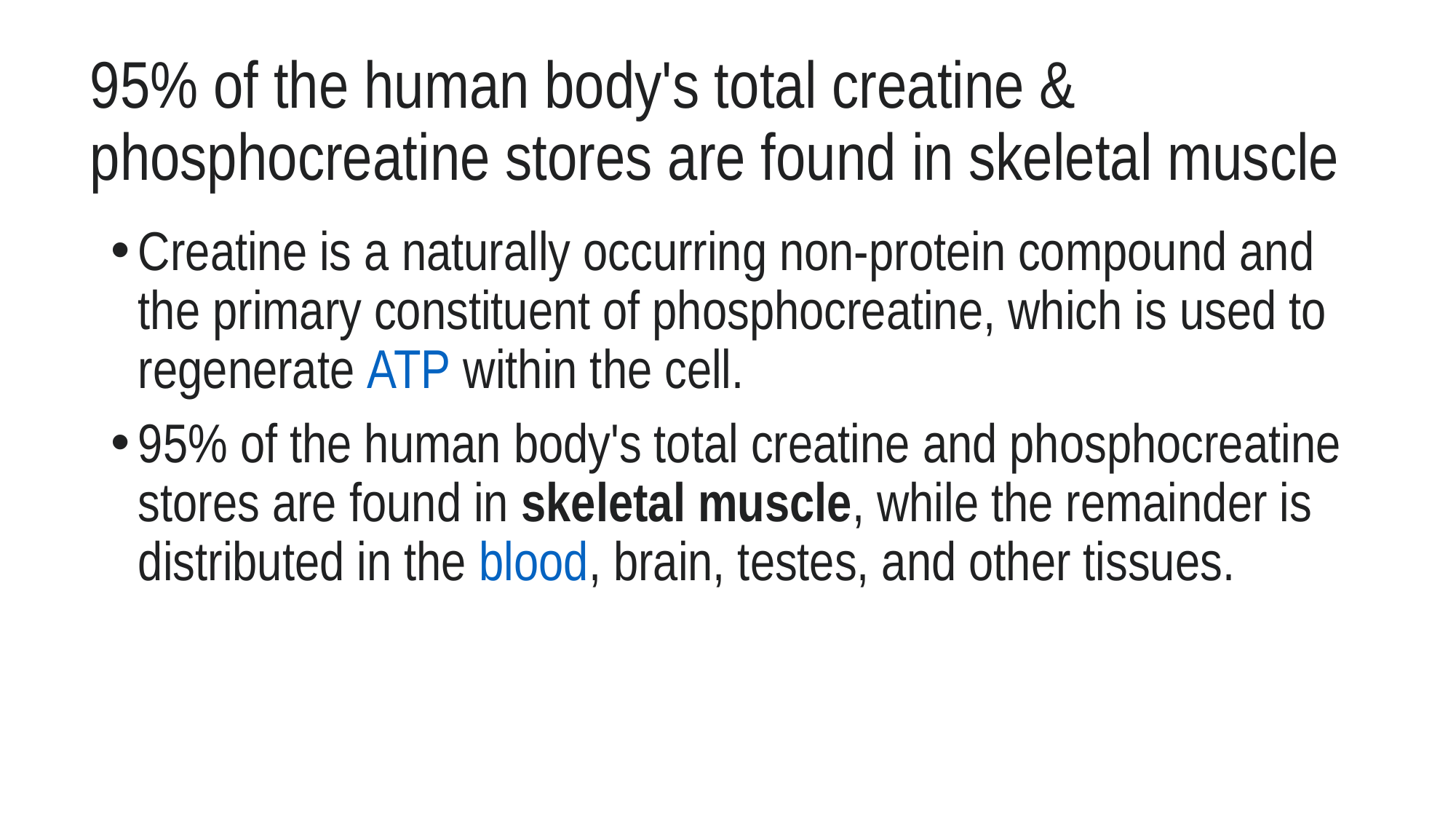

# 95% of the human body's total creatine & phosphocreatine stores are found in skeletal muscle
Creatine is a naturally occurring non-protein compound and the primary constituent of phosphocreatine, which is used to regenerate ATP within the cell.
95% of the human body's total creatine and phosphocreatine stores are found in skeletal muscle, while the remainder is distributed in the blood, brain, testes, and other tissues.